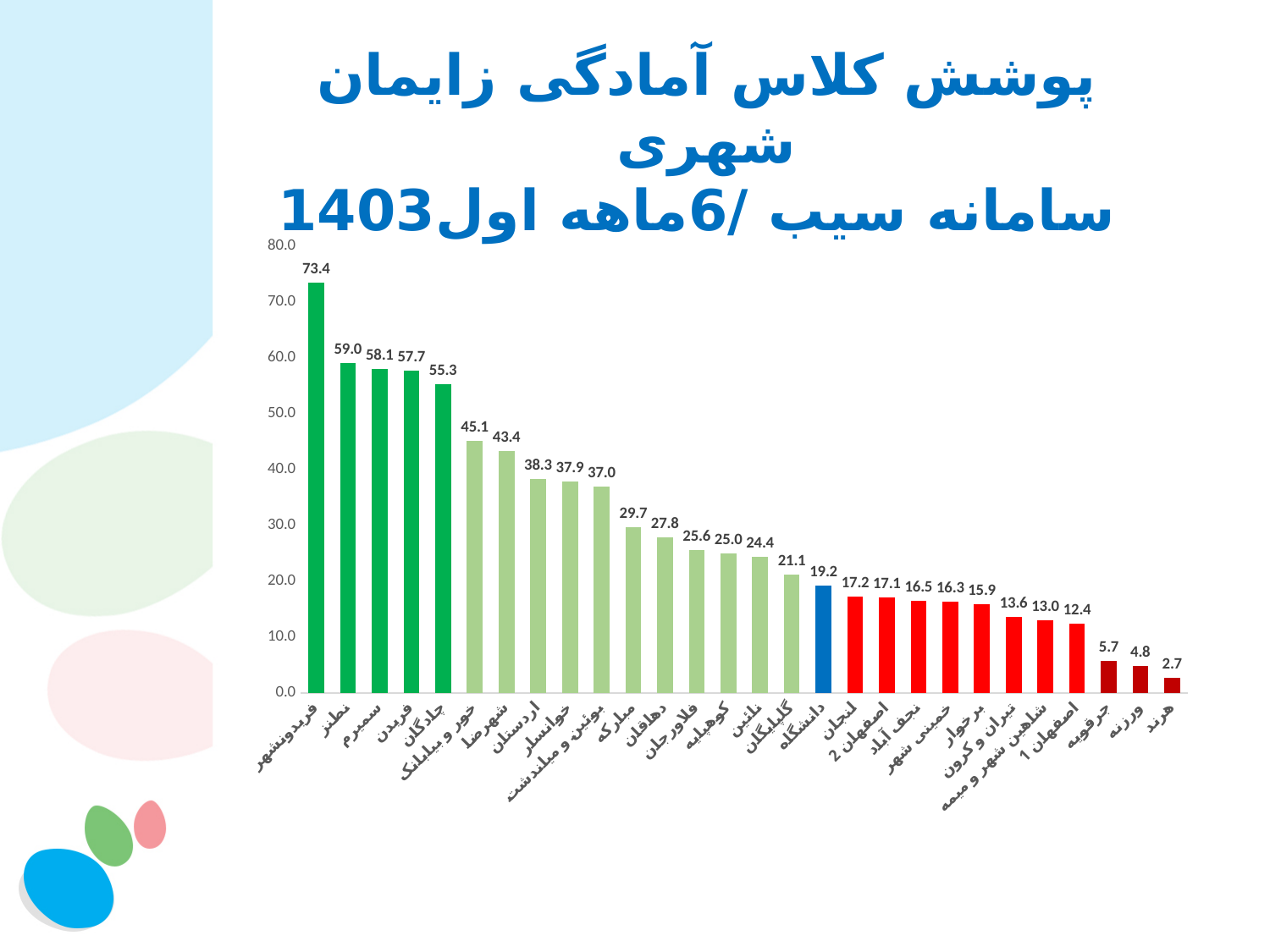

پوشش کلاس آمادگی زایمان شهری
 سامانه سیب /6ماهه اول1403

### Chart

| Category | پوشش |
|---|---|
|  فریدونشهر | 73.4375 |
|  نطنز | 59.04761904761905 |
|  سمیرم | 58.08823529411765 |
|  فریدن | 57.72357723577236 |
| چادگان | 55.294117647058826 |
|  خور و بیابانک | 45.13274336283185 |
|  شهرضا | 43.39118825100133 |
|  اردستان | 38.285714285714285 |
|  خوانسار | 37.93103448275862 |
|  بوئین و میاندشت | 36.986301369863014 |
|  مبارکه | 29.657228017883757 |
| دهاقان | 27.819548872180448 |
|  فلاورجان | 25.57726465364121 |
|  کوهپایه | 25.0 |
|  نائین | 24.36548223350254 |
|  گلپایگان | 21.148825065274153 |
| دانشگاه | 19.246767338819062 |
|  لنجان | 17.223065250379364 |
|  اصفهان 2 | 17.072687660922956 |
|  نجف آباد | 16.52566271855612 |
| خمینی شهر | 16.33954857703631 |
| برخوار | 15.909090909090908 |
|  تیران و کرون | 13.615023474178404 |
|  شاهین شهر و میمه | 12.96137339055794 |
|  اصفهان 1 | 12.435017675192347 |
|  جرقویه | 5.714285714285714 |
| ورزنه | 4.819277108433735 |
|  هرند | 2.73972602739726 |